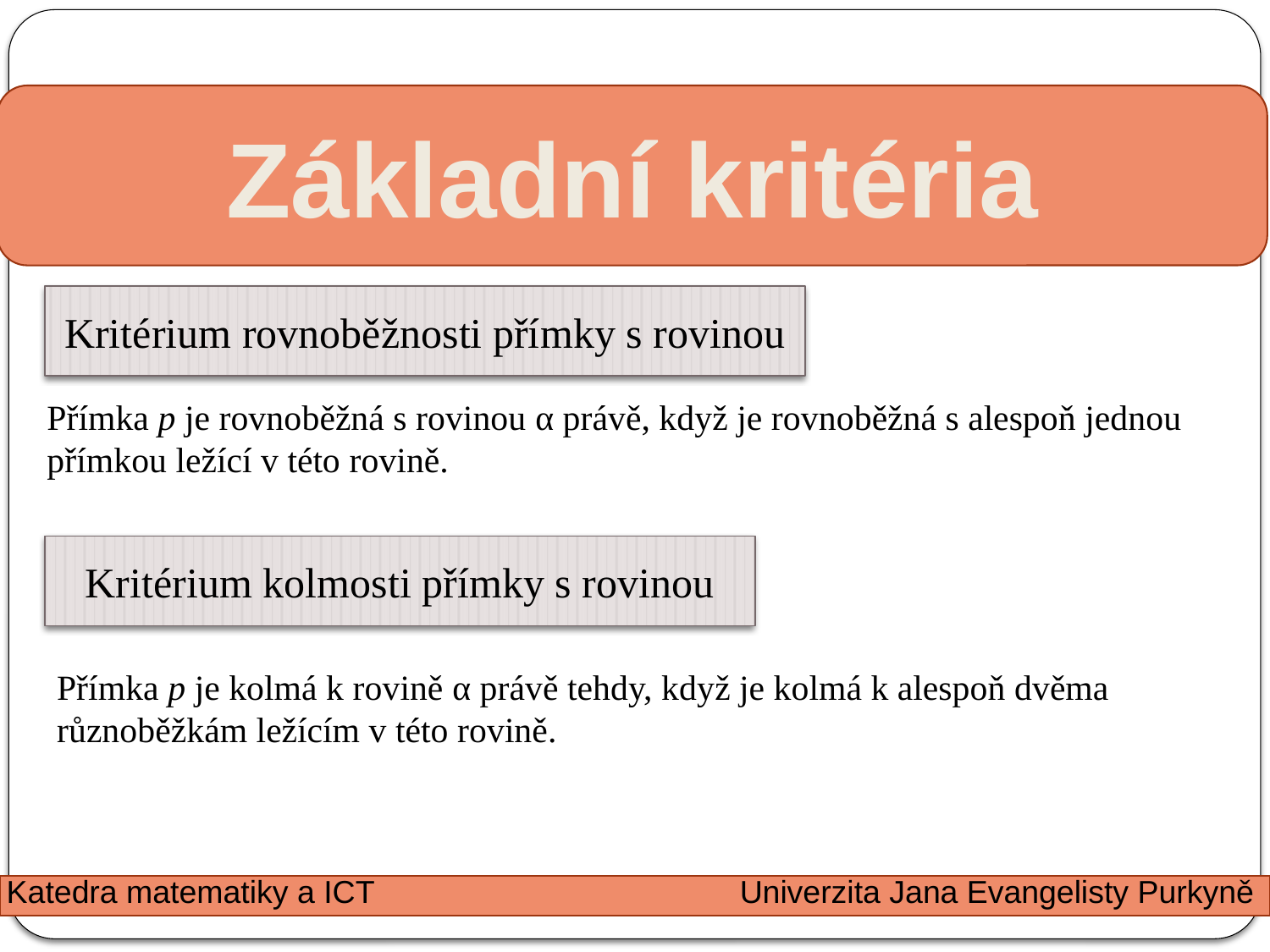

Základní kritéria
Kritérium rovnoběžnosti přímky s rovinou
Přímka p je rovnoběžná s rovinou α právě, když je rovnoběžná s alespoň jednou
přímkou ležící v této rovině.
Kritérium kolmosti přímky s rovinou
Přímka p je kolmá k rovině α právě tehdy, když je kolmá k alespoň dvěma
různoběžkám ležícím v této rovině.
Katedra matematiky a ICT
Univerzita Jana Evangelisty Purkyně